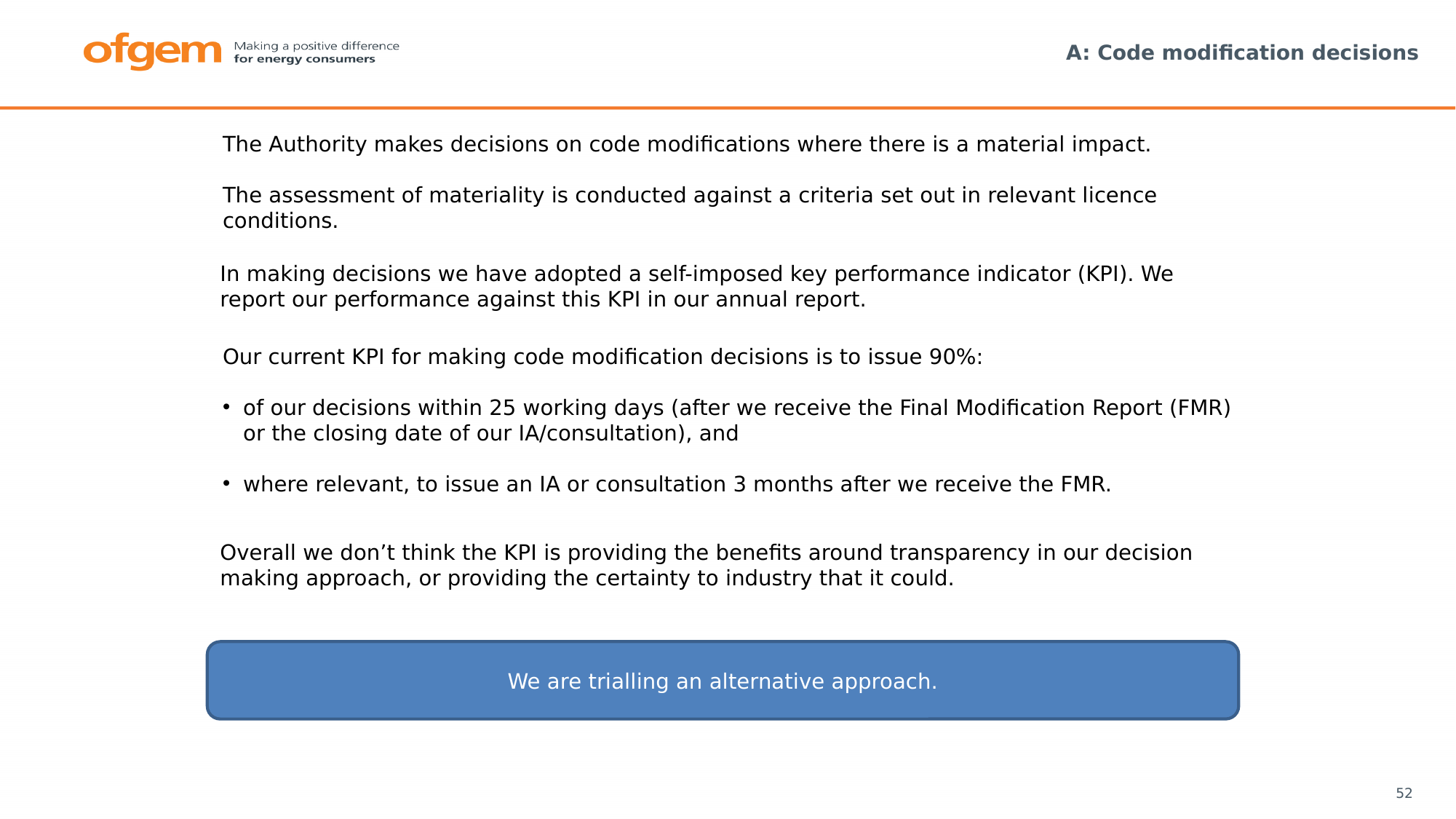

# A: Code modification decisions
The Authority makes decisions on code modifications where there is a material impact.

The assessment of materiality is conducted against a criteria set out in relevant licence conditions.

In making decisions we have adopted a self-imposed key performance indicator (KPI). We report our performance against this KPI in our annual report.
Our current KPI for making code modification decisions is to issue 90%:

of our decisions within 25 working days (after we receive the Final Modification Report (FMR) or the closing date of our IA/consultation), and

where relevant, to issue an IA or consultation 3 months after we receive the FMR.
Overall we don’t think the KPI is providing the benefits around transparency in our decision making approach, or providing the certainty to industry that it could.
We are trialling an alternative approach.

52